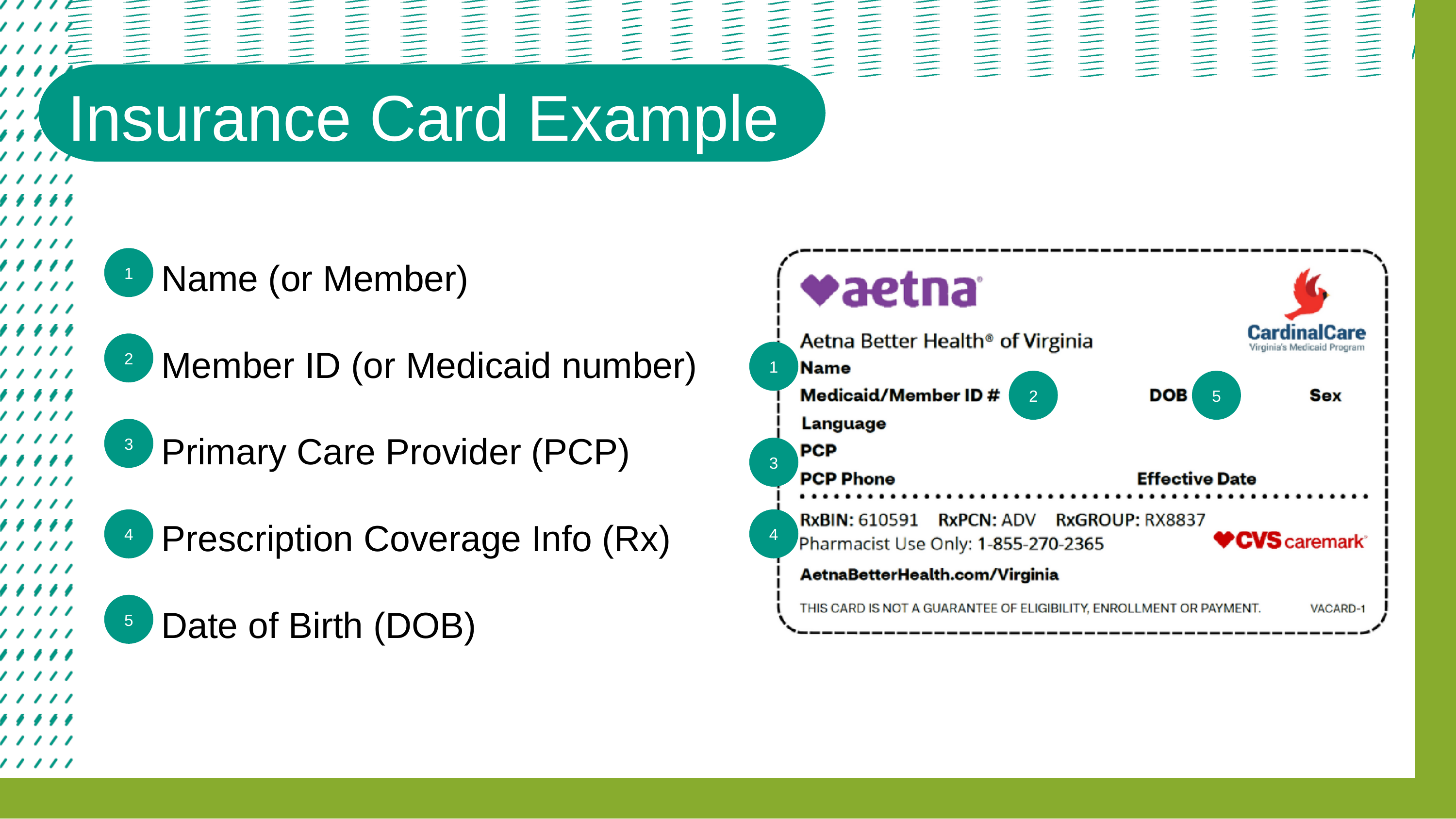

Insurance Card Example

1

2

3

4

5
Name (or Member)
Member ID (or Medicaid number)
Primary Care Provider (PCP)
Prescription Coverage Info (Rx)
Date of Birth (DOB)

1

2

5

3

4